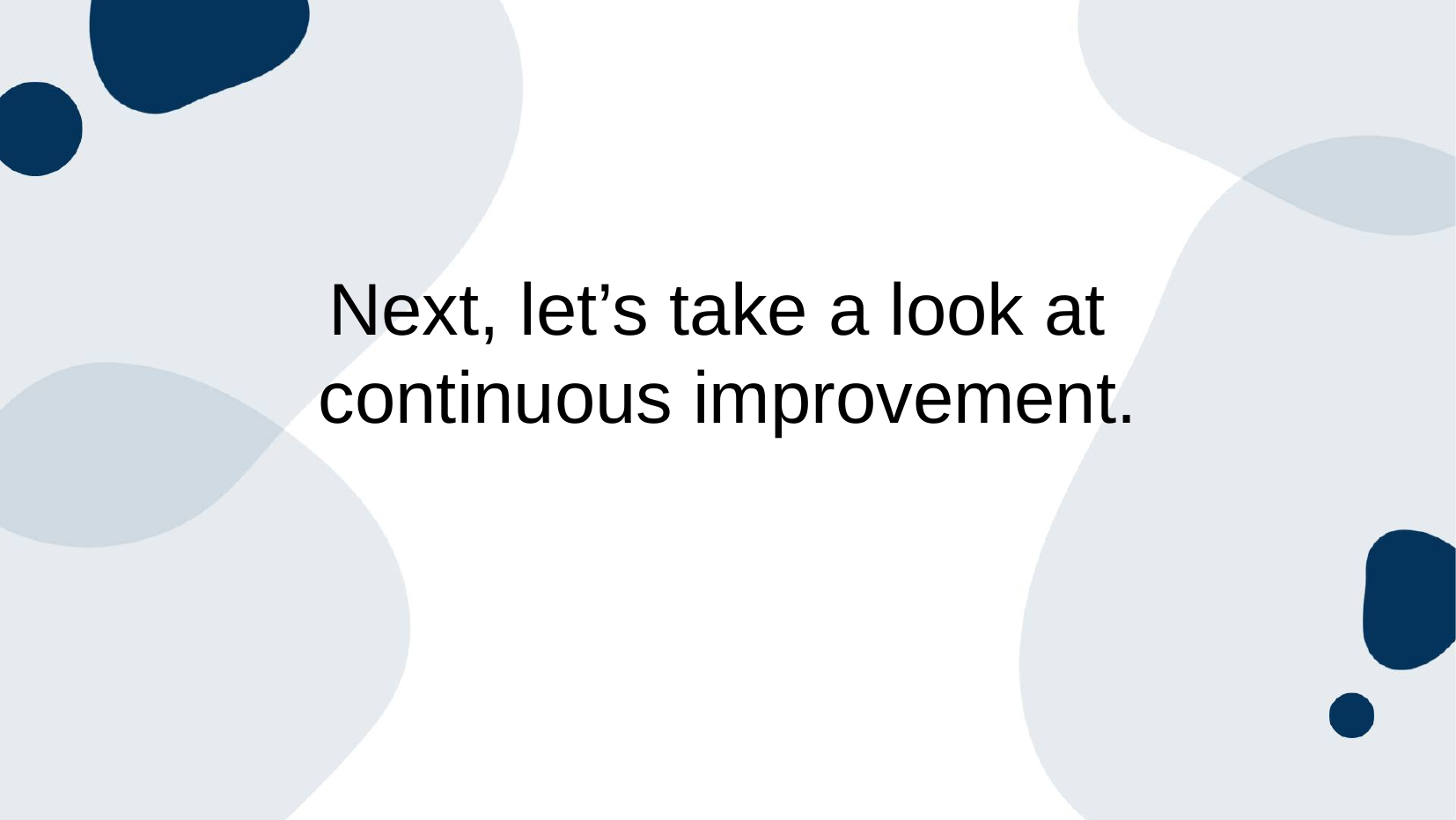

# Next, let’s take a look at
continuous improvement.